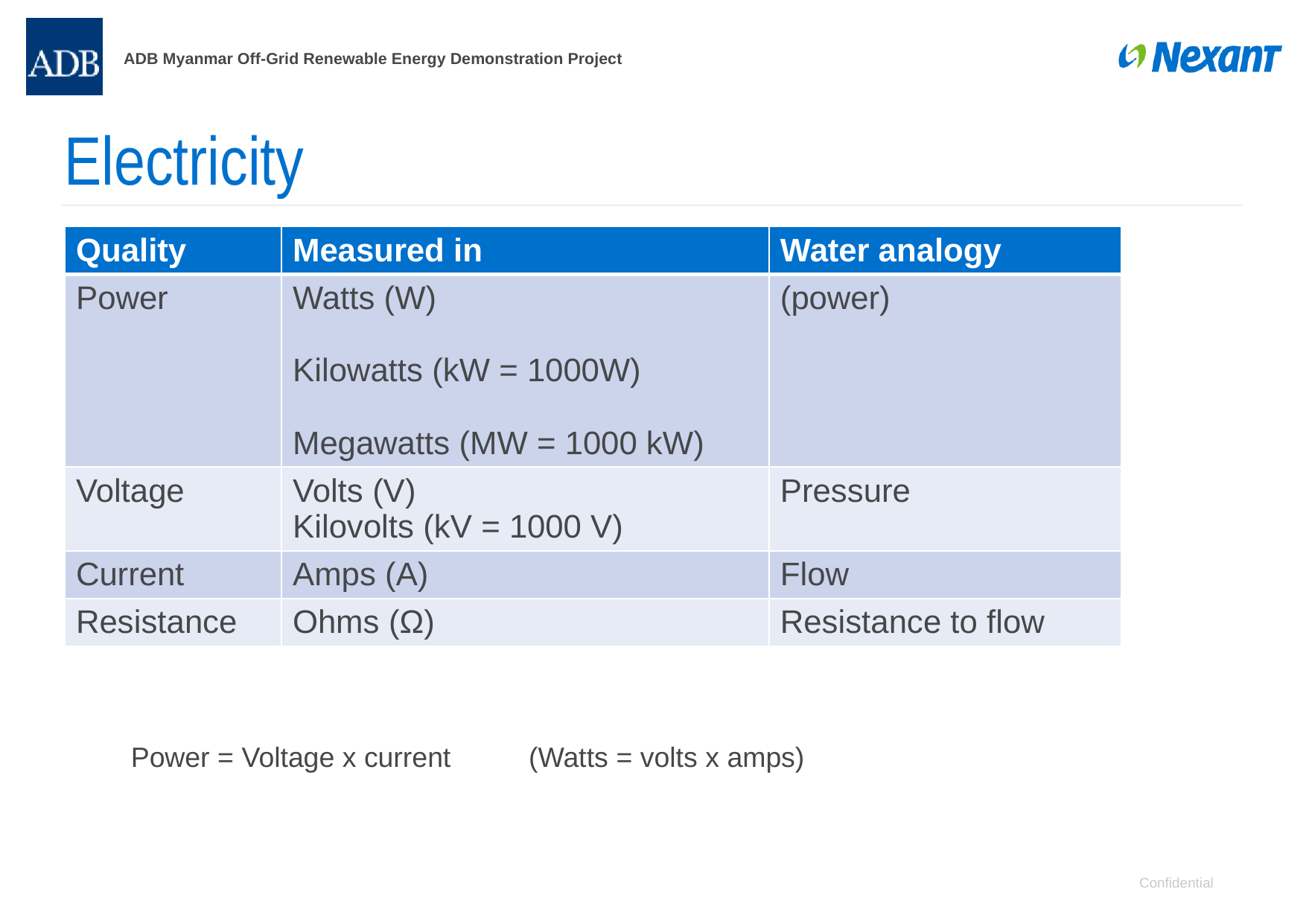

# Electricity
| Quality | Measured in | Water analogy |
| --- | --- | --- |
| Power | Watts (W) Kilowatts (kW = 1000W) Megawatts (MW = 1000 kW) | (power) |
| Voltage | Volts (V) Kilovolts (kV = 1000 V) | Pressure |
| Current | Amps (A) | Flow |
| Resistance | Ohms (Ω) | Resistance to flow |
Power = Voltage x current          (Watts = volts x amps)